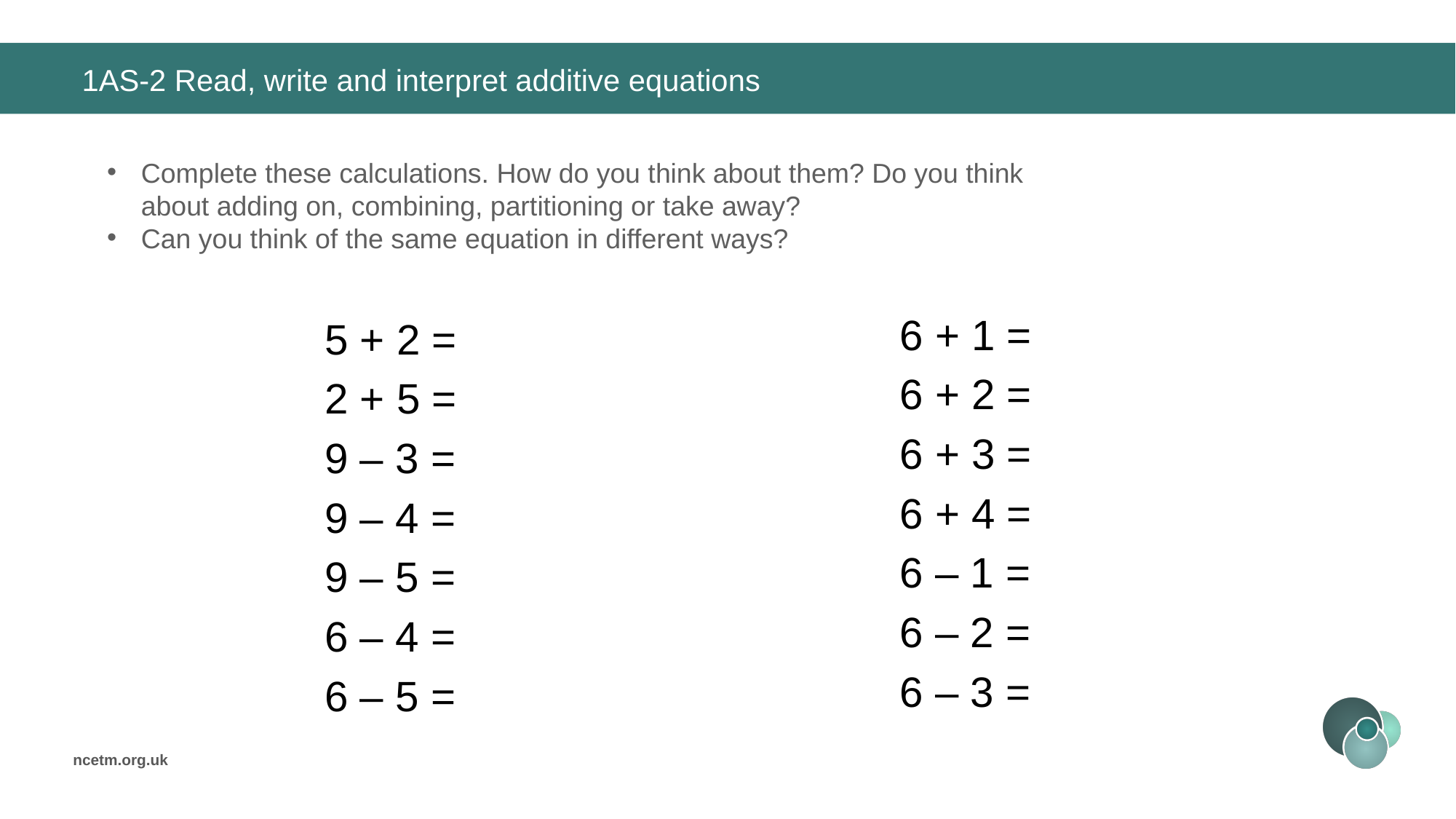

# 1AS-2 Read, write and interpret additive equations
Complete these calculations. How do you think about them? Do you think about adding on, combining, partitioning or take away?
Can you think of the same equation in different ways?
6 + 1 =
6 + 2 =
6 + 3 =
6 + 4 =
6 – 1 =
6 – 2 =
6 – 3 =

5 + 2 =
2 + 5 =
9 – 3 =
9 – 4 =
9 – 5 =
6 – 4 =
6 – 5 =